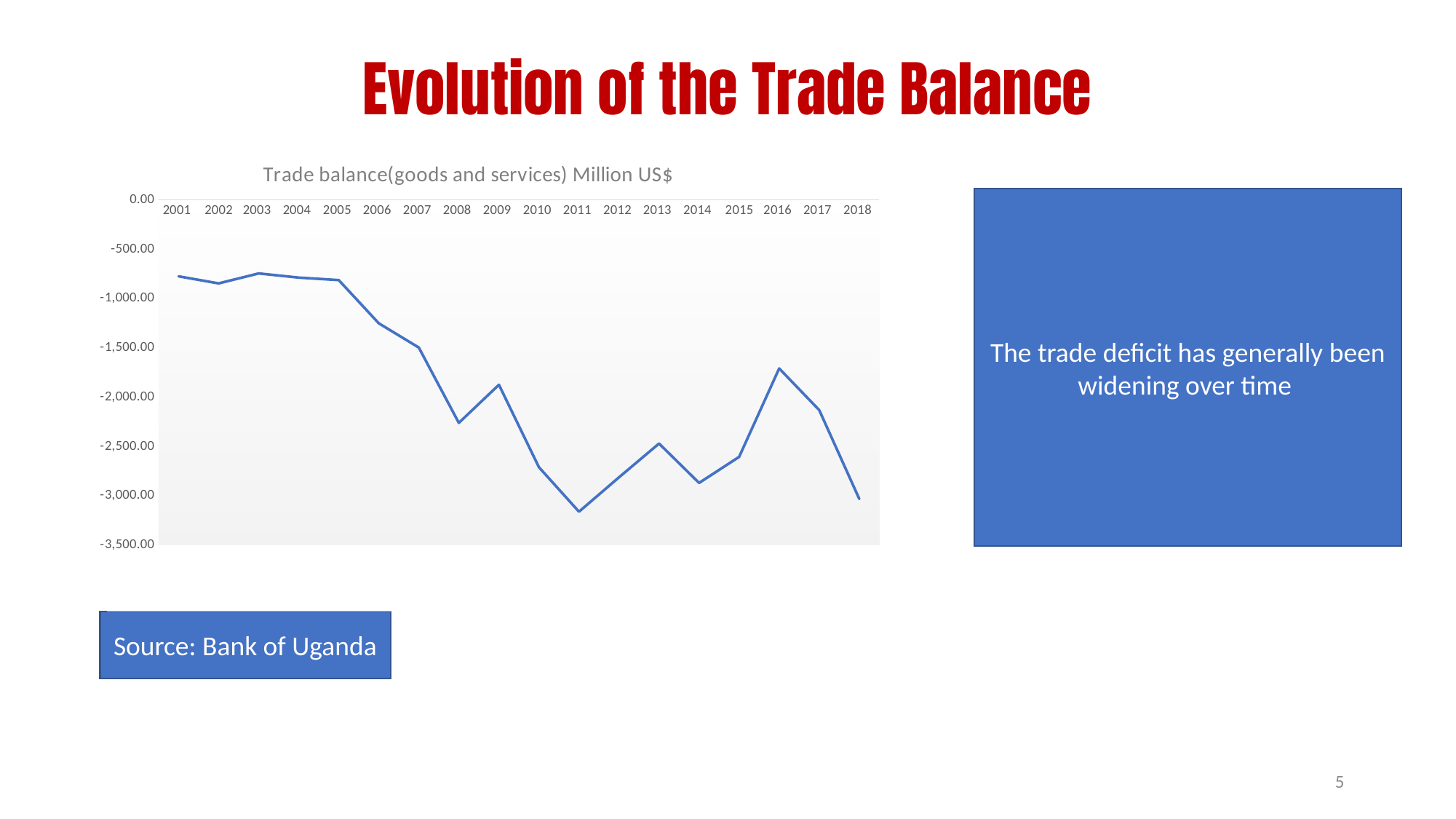

# Evolution of the Trade Balance

### Chart:  Trade balance(goods and services) Million US$

| Category | Merchandise trade balance(goods and services) Million US$  |
|---|---|
| 2001  | -773.8639711298063 |
| 2002 | -845.9618395090038 |
| 2003  | -744.6777222701102 |
| 2004  | -787.0039139246082 |
| 2005  | -812.3869093448322 |
| 2006  | -1250.4653775340503 |
| 2007  | -1496.3889494574053 |
| 2008  | -2260.444729951379 |
| 2009  | -1874.4489106565861 |
| 2010  | -2710.2700395299116 |
| 2011  | -3161.1032939249462 |
| 2012  | -2812.2864798954433 |
| 2013  | -2469.982029419779 |
| 2014  | -2869.2372665640914 |
| 2015 | -2605.0574222178157 |
| 2016  | -1708.2103255291343 |
| 2017  | -2131.0112730995265 |
| 2018  | -3031.5745407318386 |
The trade deficit has generally been widening over time
Source: Bank of Uganda
5